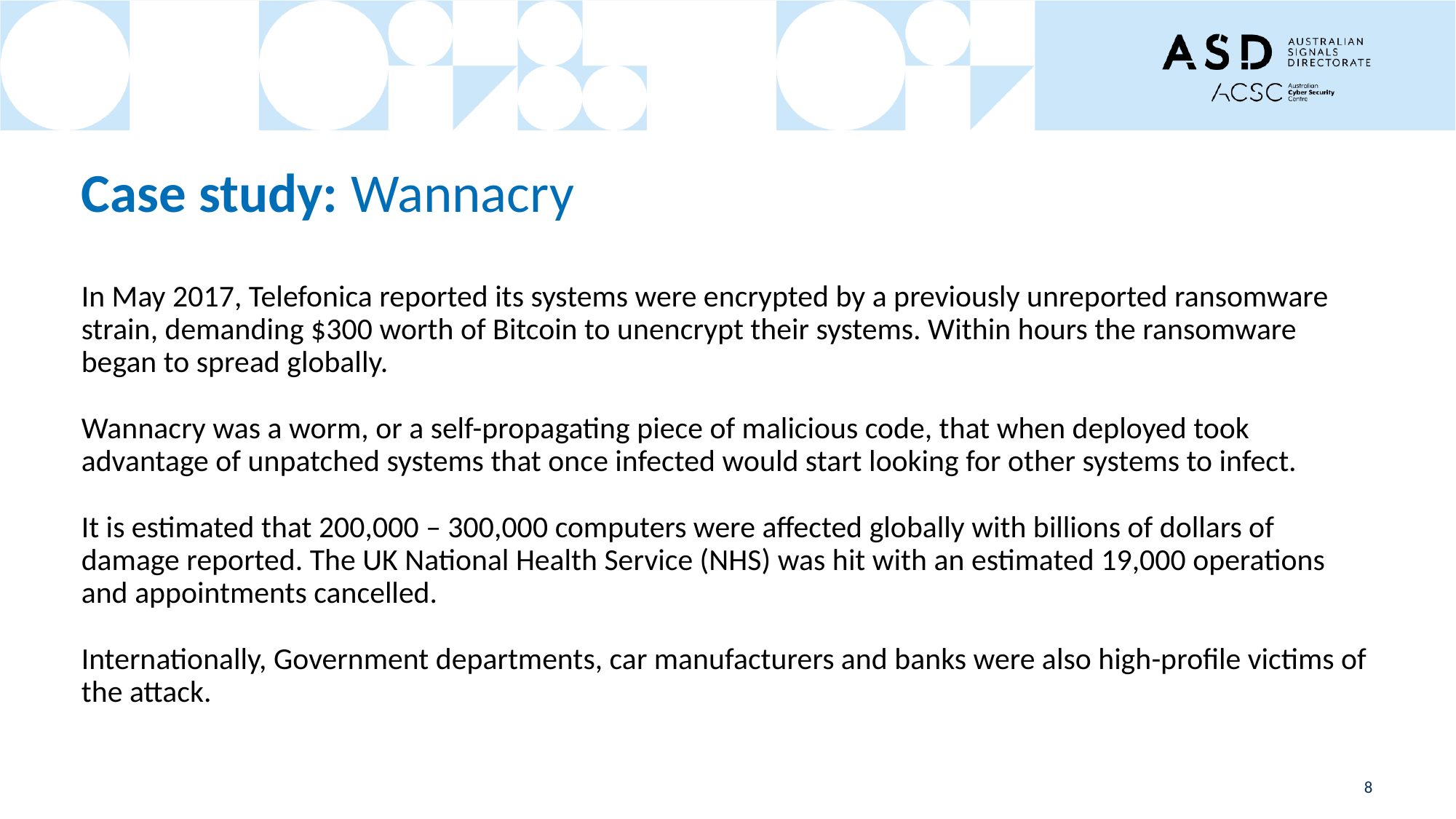

# Case study: Wannacry
In May 2017, Telefonica reported its systems were encrypted by a previously unreported ransomware strain, demanding $300 worth of Bitcoin to unencrypt their systems. Within hours the ransomware began to spread globally.
Wannacry was a worm, or a self-propagating piece of malicious code, that when deployed took advantage of unpatched systems that once infected would start looking for other systems to infect.
It is estimated that 200,000 – 300,000 computers were affected globally with billions of dollars of damage reported. The UK National Health Service (NHS) was hit with an estimated 19,000 operations and appointments cancelled.
Internationally, Government departments, car manufacturers and banks were also high-profile victims of the attack.

8